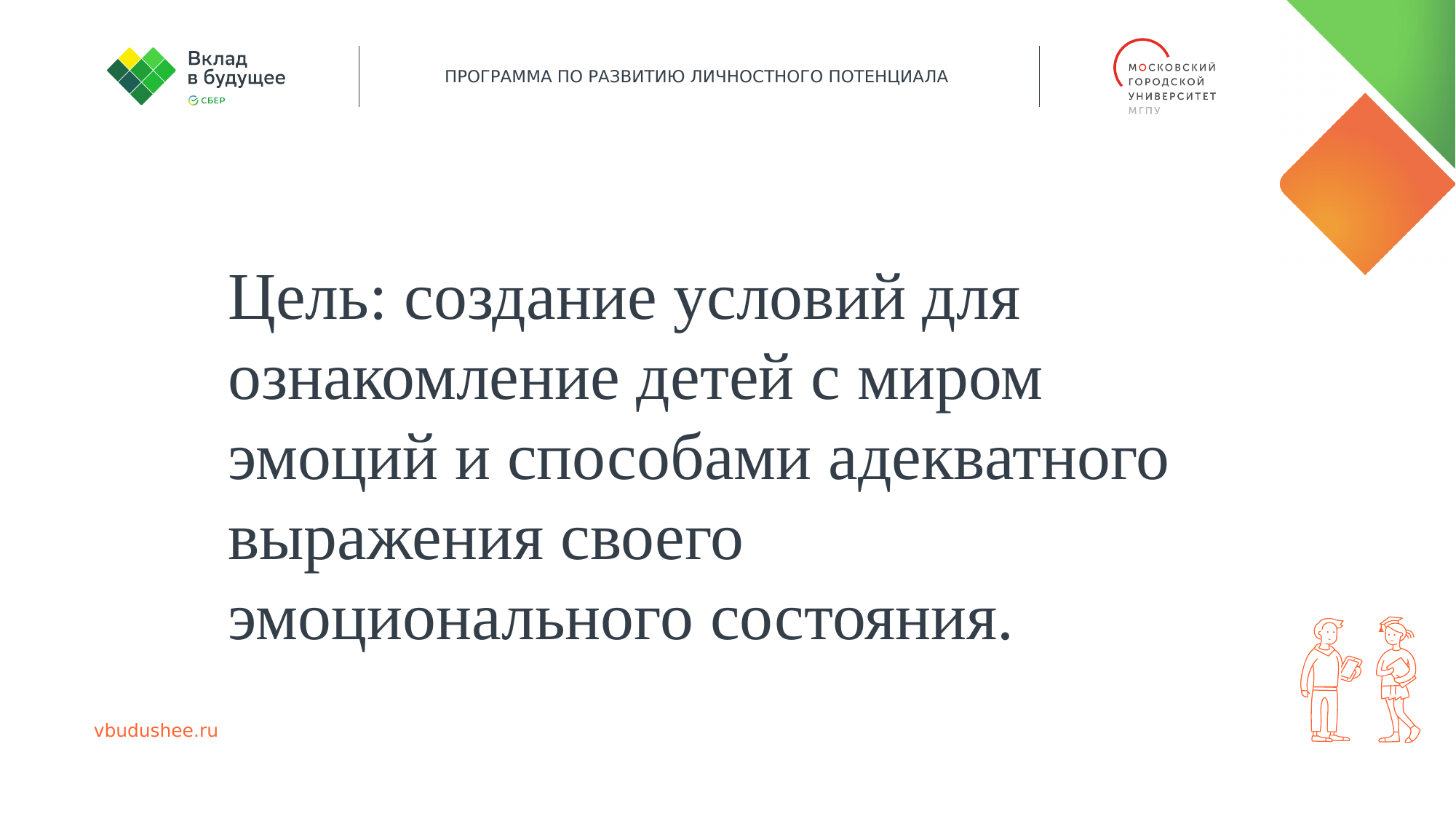

Цель: создание условий для ознакомление детей с миром эмоций и способами адекватного выражения своего эмоционального состояния.

vbudushee.ru